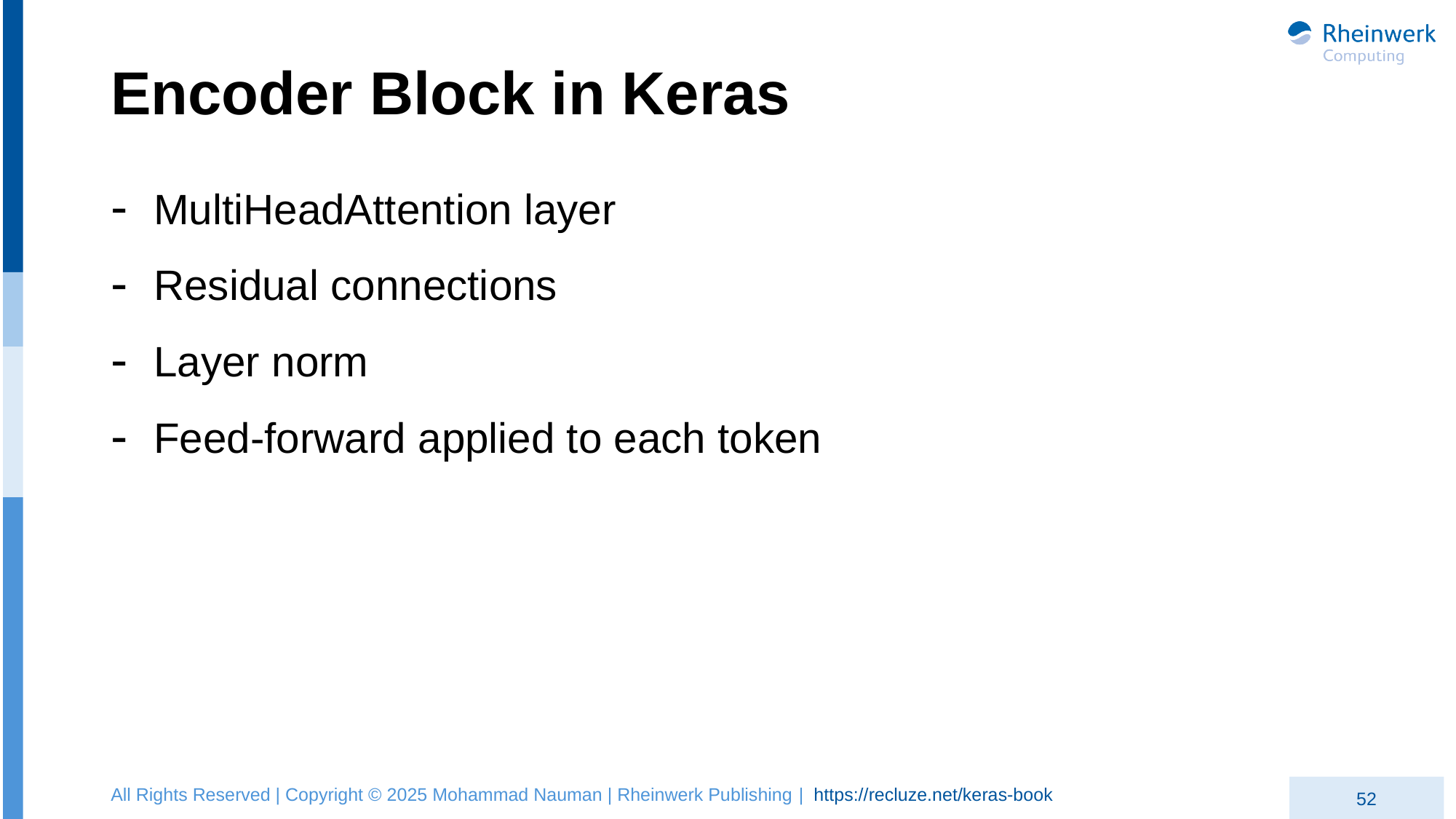

# Encoder Block in Keras
MultiHeadAttention layer
Residual connections
Layer norm
Feed-forward applied to each token